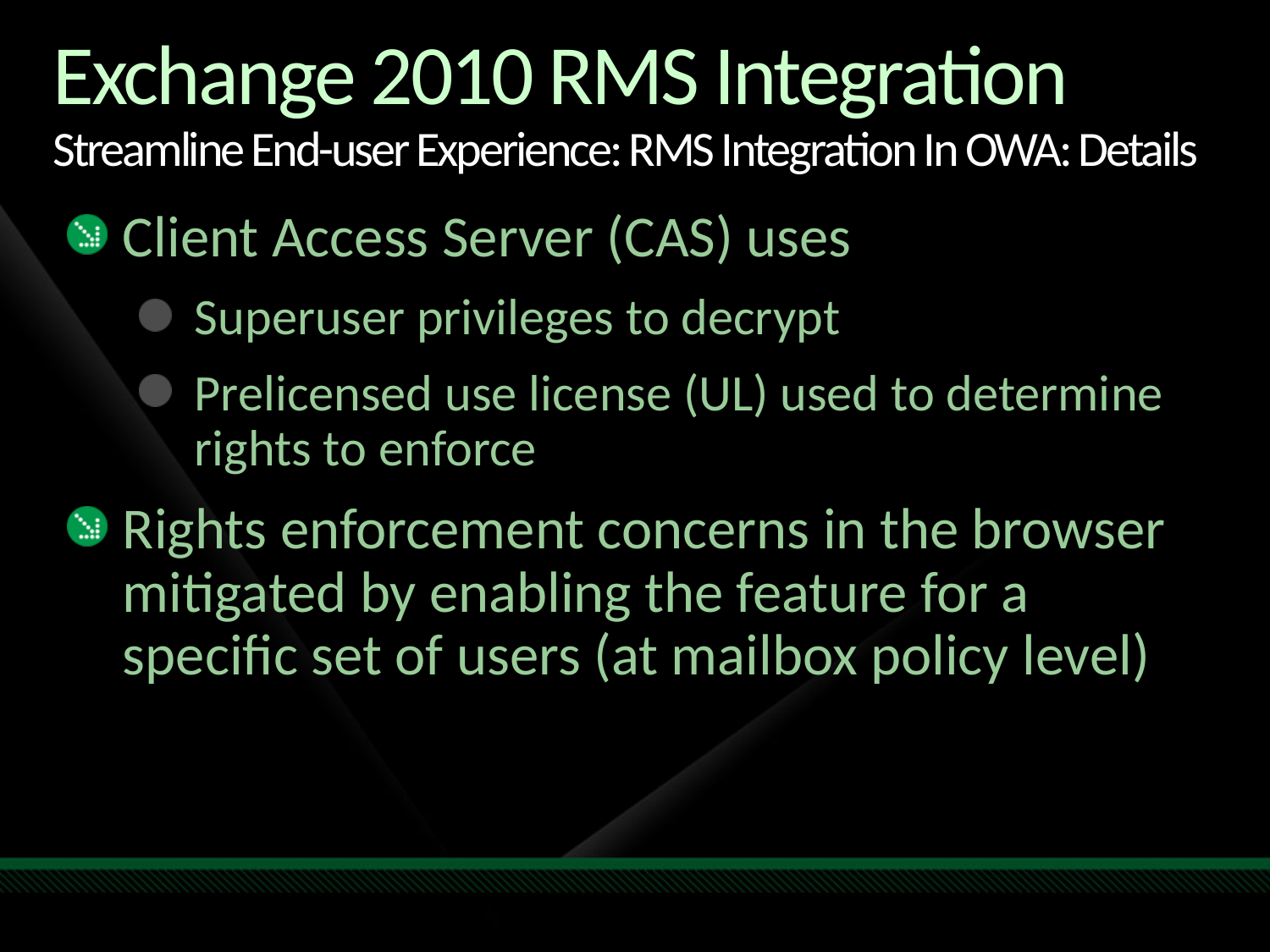

Exchange 2010 RMS Integration
Streamline End-user Experience: RMS Integration In OWA: Details
Client Access Server (CAS) uses
Superuser privileges to decrypt
Prelicensed use license (UL) used to determine rights to enforce
Rights enforcement concerns in the browser mitigated by enabling the feature for a specific set of users (at mailbox policy level)